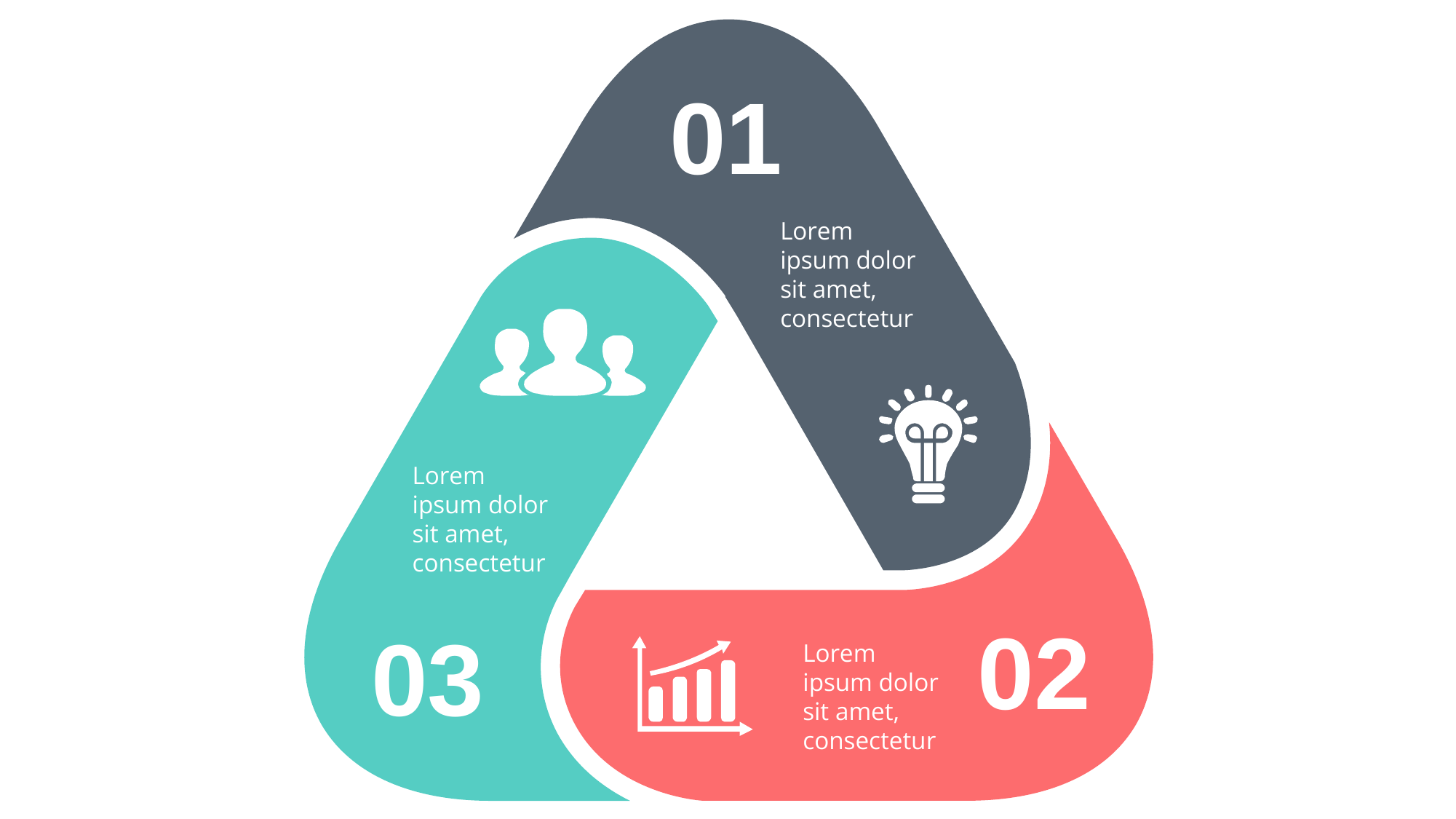

01
Lorem ipsum dolor sit amet, consectetur

Lorem ipsum dolor sit amet, consectetur
02
03
Lorem ipsum dolor sit amet, consectetur